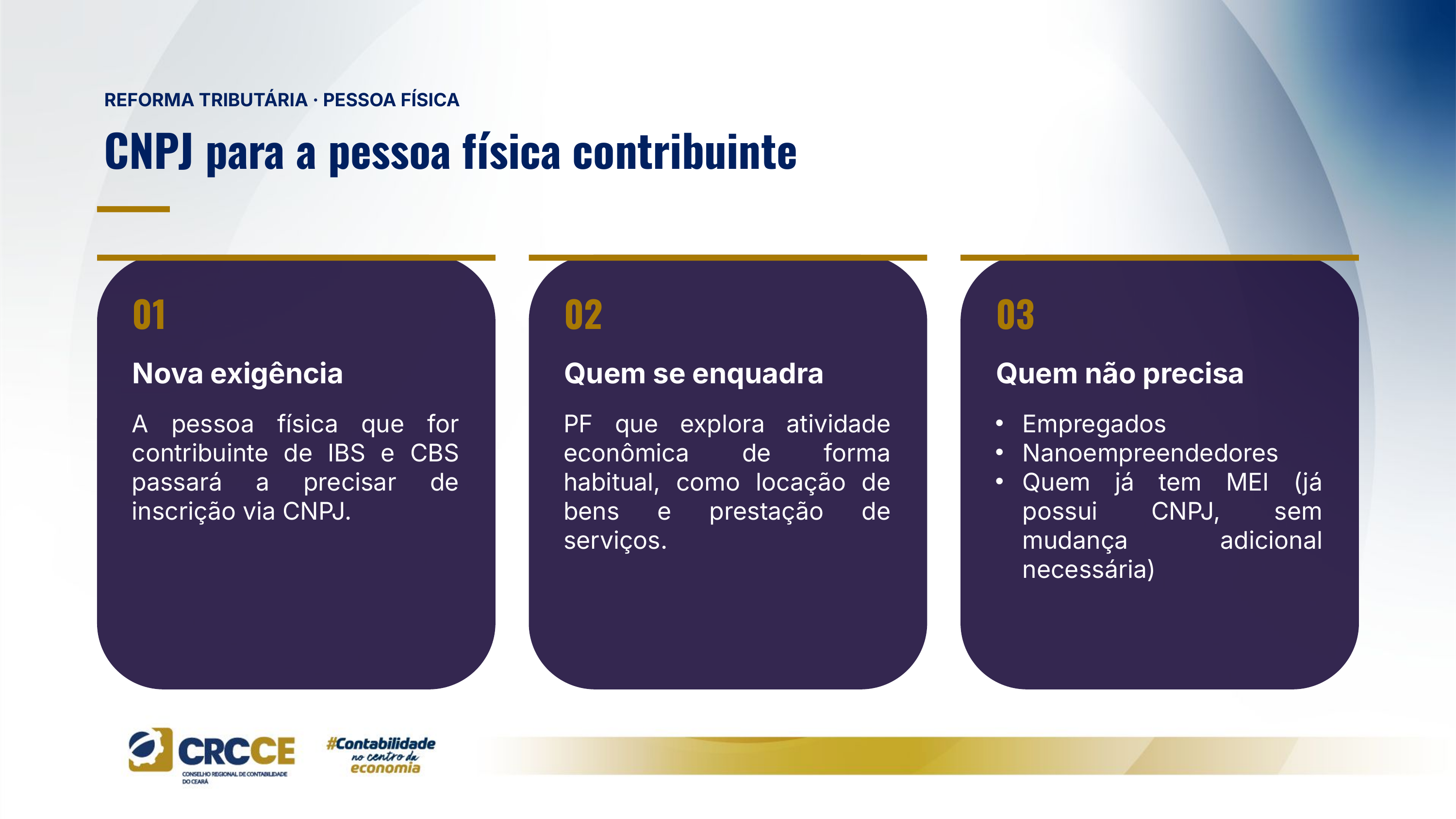

REFORMA TRIBUTÁRIA · PESSOA FÍSICA
CNPJ para a pessoa física contribuinte

01
02
03
Nova exigência
Quem se enquadra
Quem não precisa
A pessoa física que for contribuinte de IBS e CBS passará a precisar de inscrição via CNPJ.
PF que explora atividade econômica de forma habitual, como locação de bens e prestação de serviços.
Empregados
Nanoempreendedores
Quem já tem MEI (já possui CNPJ, sem mudança adicional necessária)